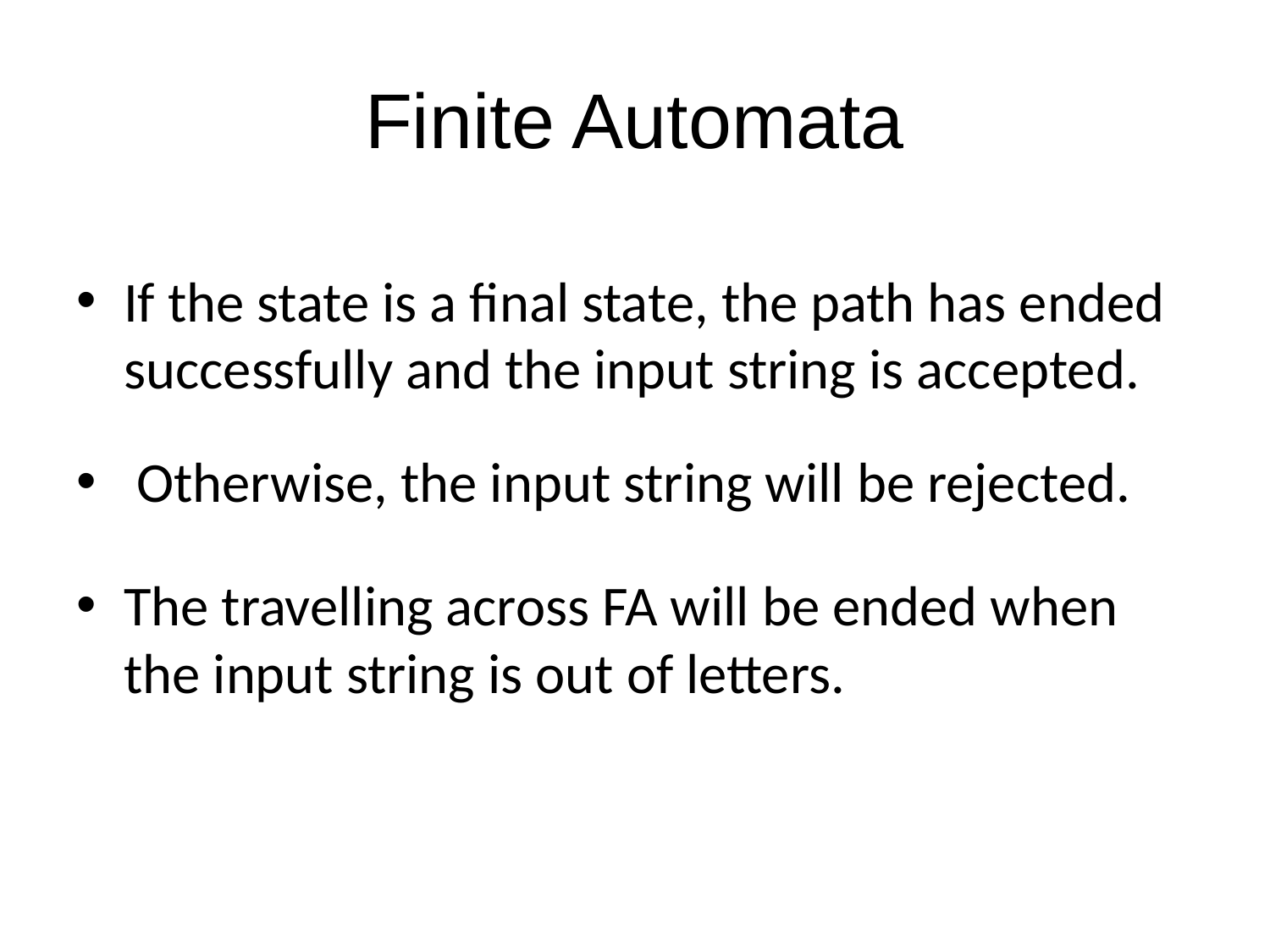

# Finite Automata

If the state is a final state, the path has ended successfully and the input string is accepted.

 Otherwise, the input string will be rejected.

The travelling across FA will be ended when the input string is out of letters.